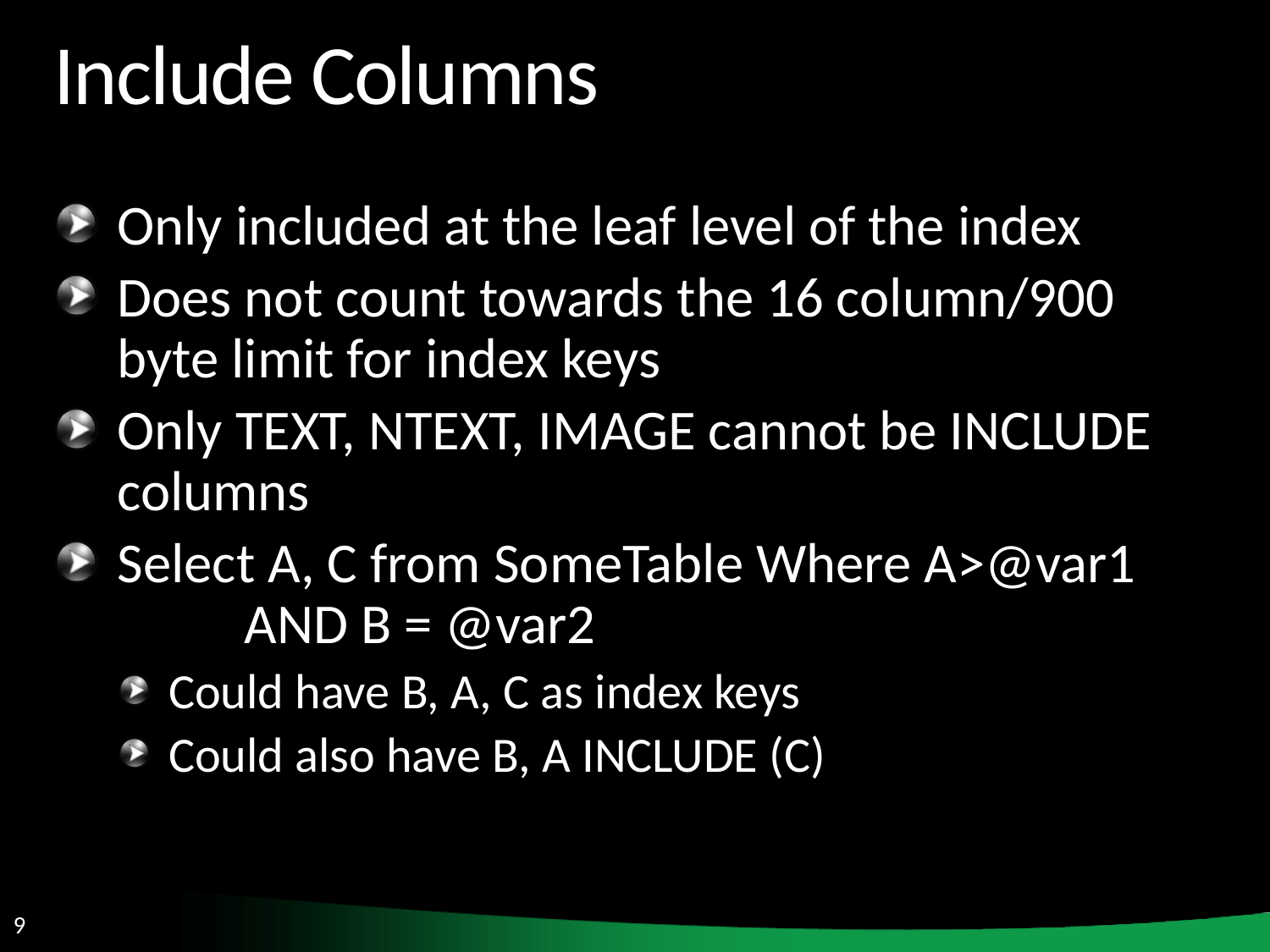

# Include Columns
Only included at the leaf level of the index
Does not count towards the 16 column/900 byte limit for index keys
Only TEXT, NTEXT, IMAGE cannot be INCLUDE columns
Select A, C from SomeTable Where A>@var1 	AND B = @var2
Could have B, A, C as index keys
Could also have B, A INCLUDE (C)